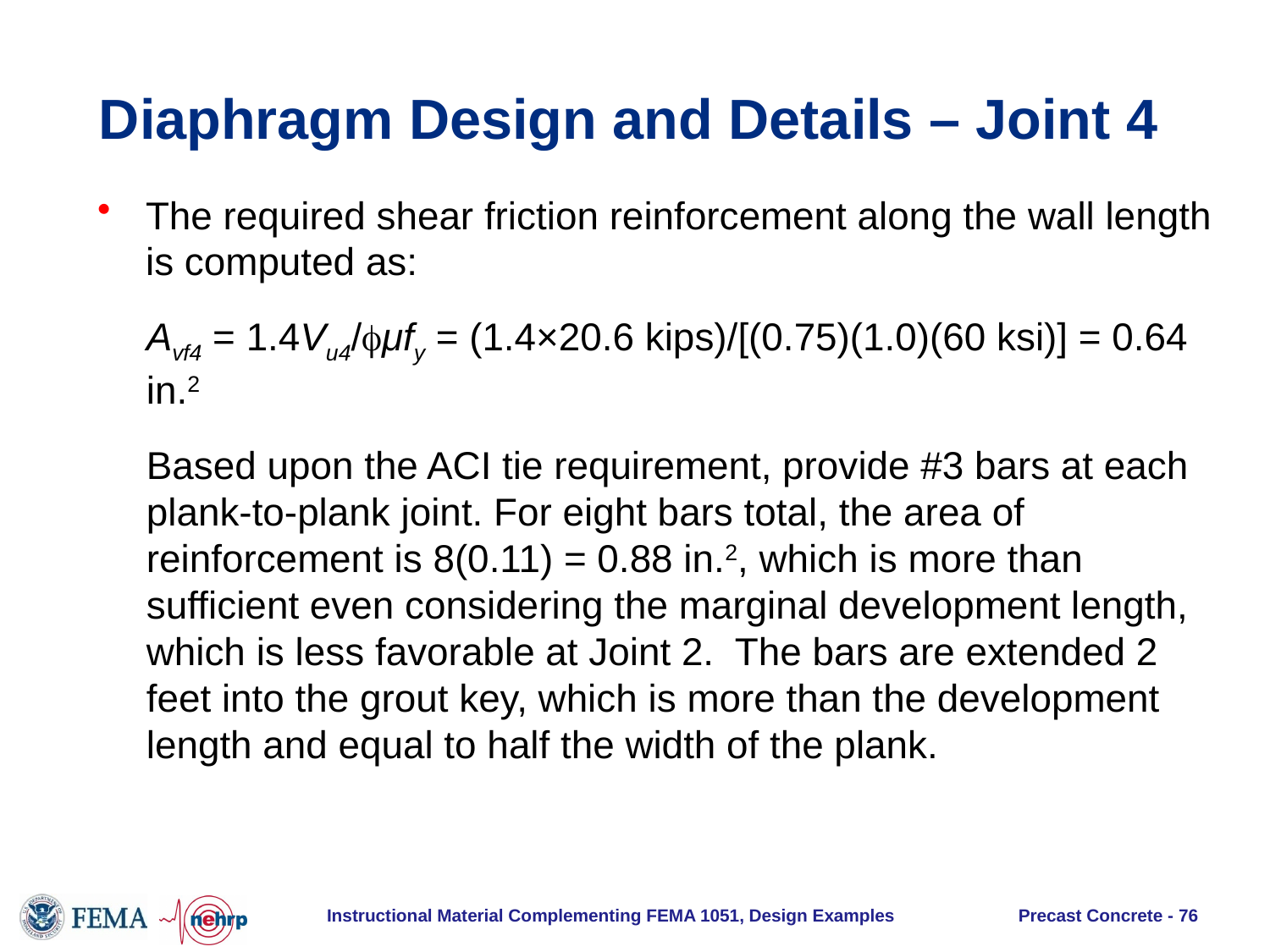

# Diaphragm Design and Details – Joint 4
The required shear friction reinforcement along the wall length is computed as:
Avf4 = 1.4Vu4/φμfy = (1.4×20.6 kips)/[(0.75)(1.0)(60 ksi)] = 0.64 in.2
Based upon the ACI tie requirement, provide #3 bars at each plank-to-plank joint. For eight bars total, the area of reinforcement is 8(0.11) = 0.88 in.2, which is more than sufficient even considering the marginal development length, which is less favorable at Joint 2.  The bars are extended 2 feet into the grout key, which is more than the development length and equal to half the width of the plank.